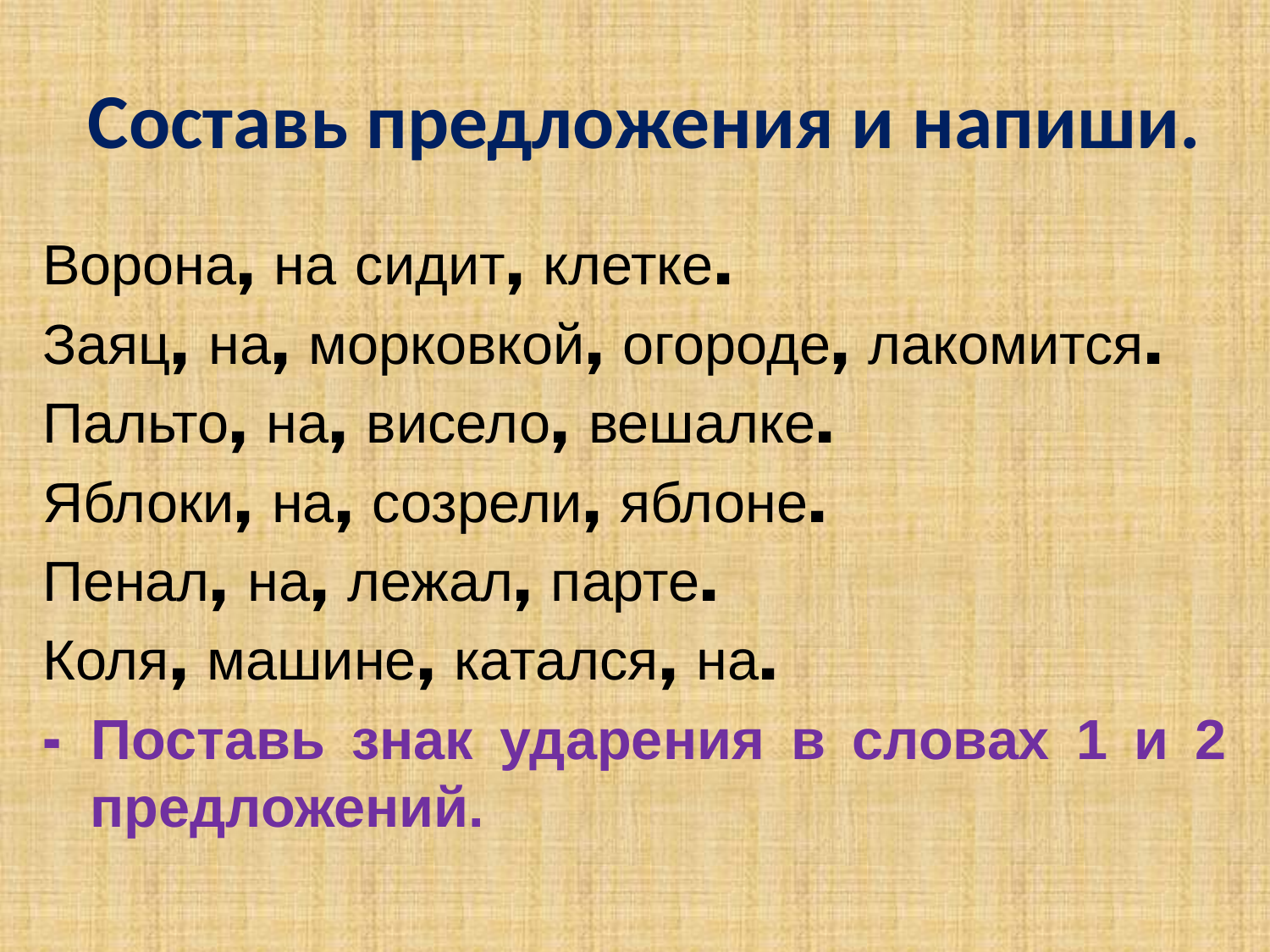

# Составь предложения и напиши.
Ворона, на сидит, клетке.
Заяц, на, морковкой, огороде, лакомится.
Пальто, на, висело, вешалке.
Яблоки, на, созрели, яблоне.
Пенал, на, лежал, парте.
Коля, машине, катался, на.
- Поставь знак ударения в словах 1 и 2 предложений.